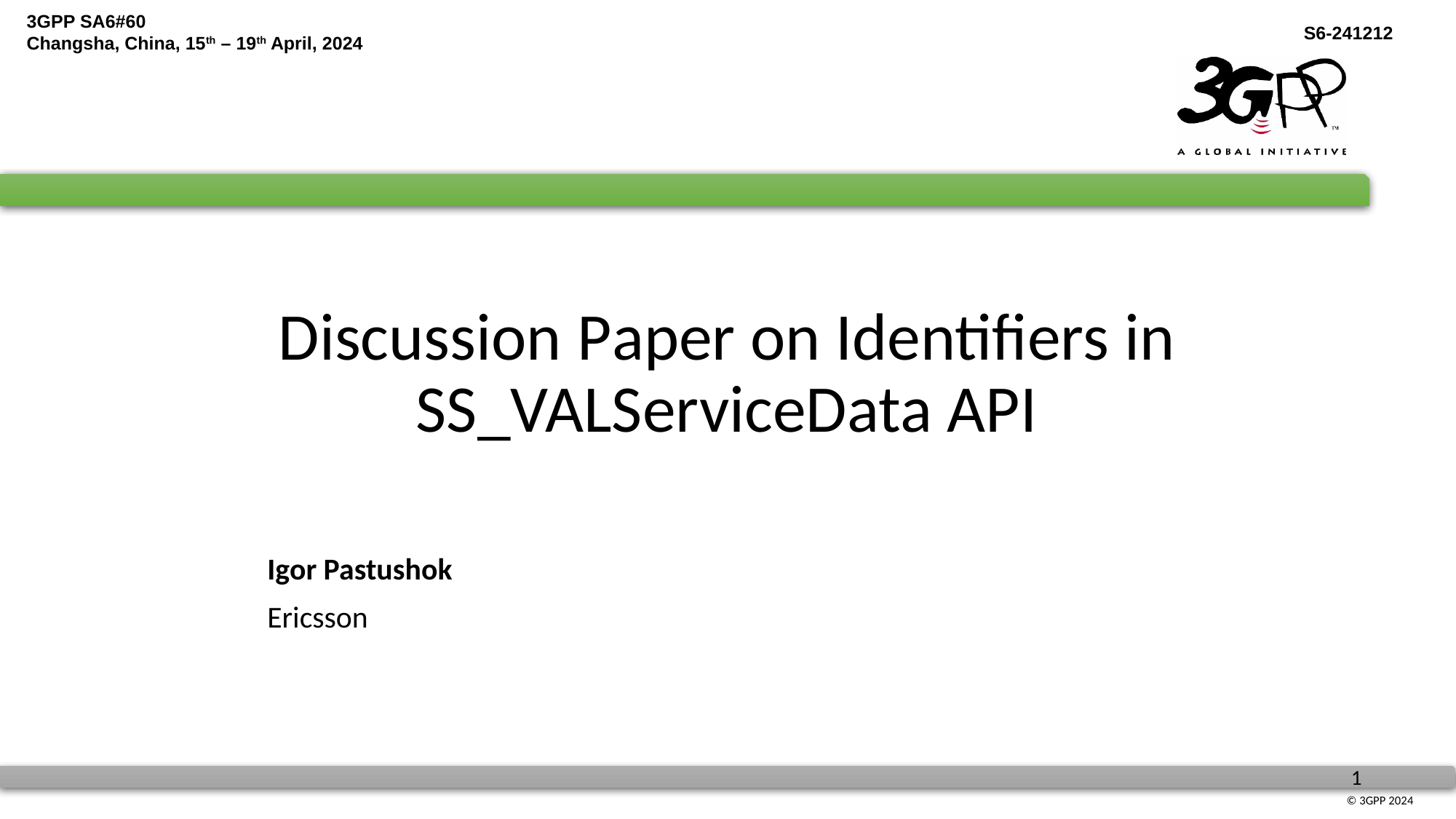

# Discussion Paper on Identifiers in SS_VALServiceData API
Igor Pastushok
Ericsson